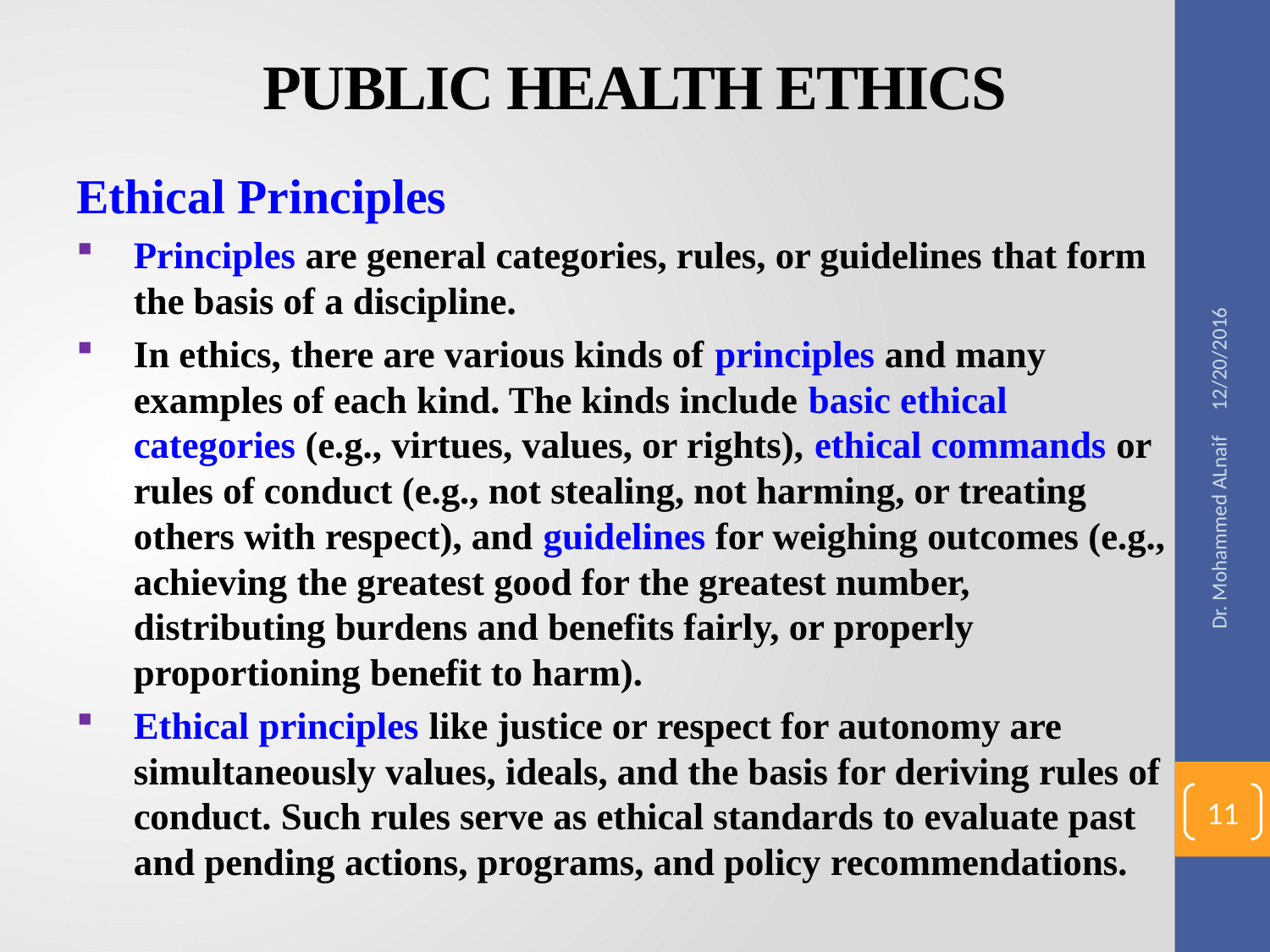

# PUBLIC HEALTH ETHICS
Ethical Principles
Principles are general categories, rules, or guidelines that form the basis of a discipline.
In ethics, there are various kinds of principles and many examples of each kind. The kinds include basic ethical categories (e.g., virtues, values, or rights), ethical commands or rules of conduct (e.g., not stealing, not harming, or treating others with respect), and guidelines for weighing outcomes (e.g., achieving the greatest good for the greatest number, distributing burdens and benefits fairly, or properly proportioning benefit to harm).
Ethical principles like justice or respect for autonomy are simultaneously values, ideals, and the basis for deriving rules of conduct. Such rules serve as ethical standards to evaluate past and pending actions, programs, and policy recommendations.
12/20/2016
Dr. Mohammed ALnaif
11